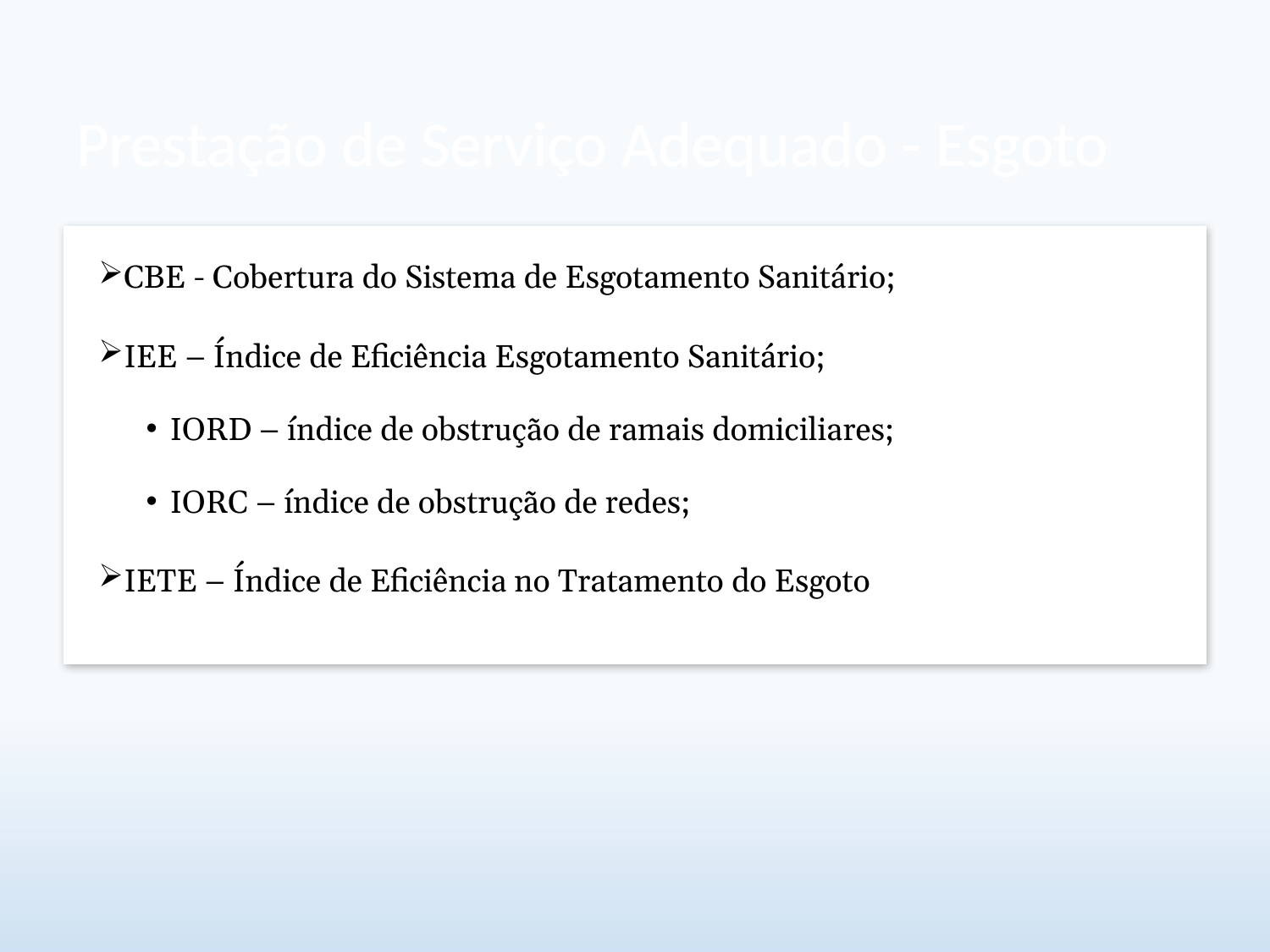

# Prestação de Serviço Adequado - Esgoto
CBE - Cobertura do Sistema de Esgotamento Sanitário;
IEE – Índice de Eficiência Esgotamento Sanitário;
IORD – índice de obstrução de ramais domiciliares;
IORC – índice de obstrução de redes;
IETE – Índice de Eficiência no Tratamento do Esgoto